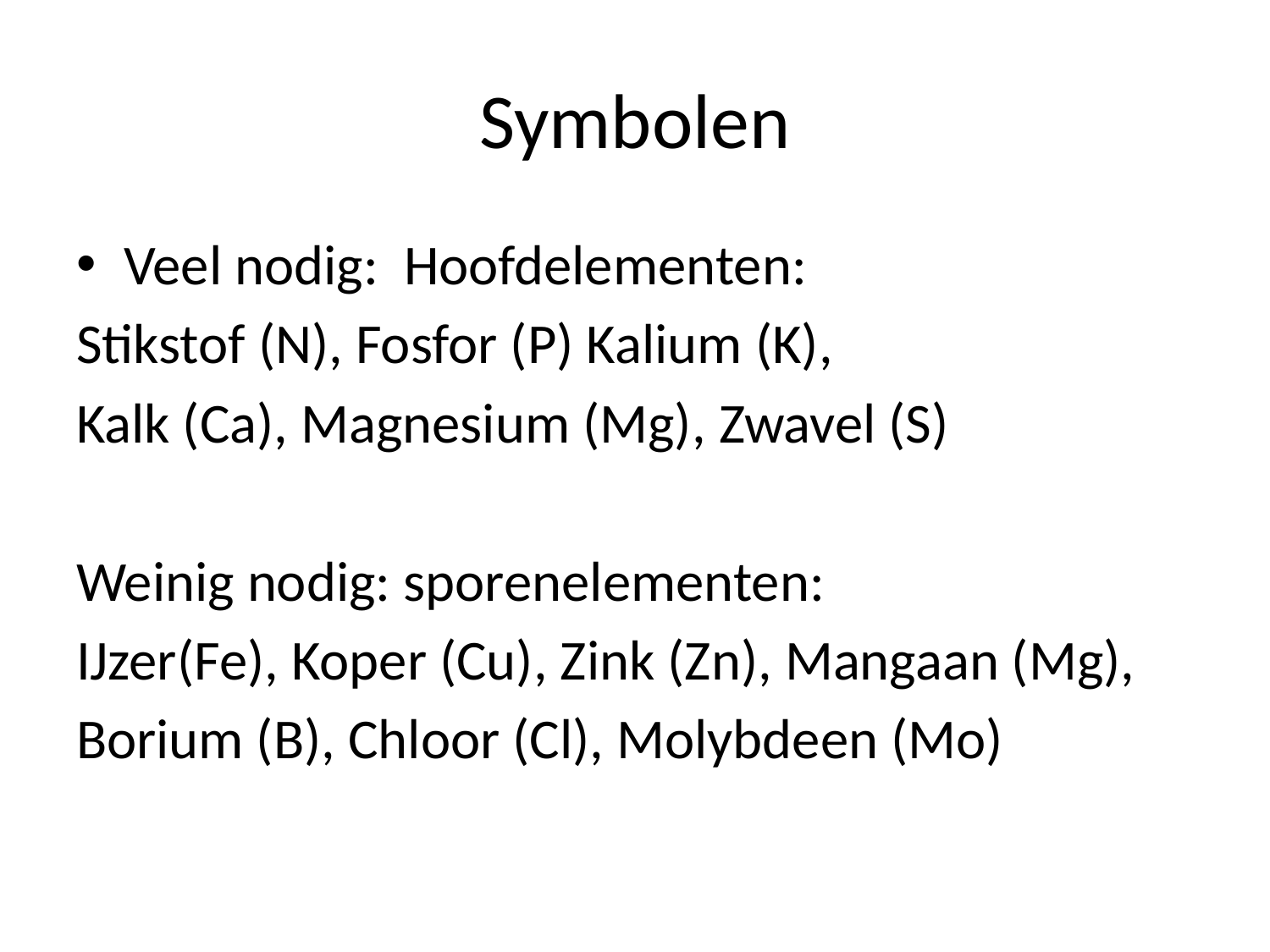

# Symbolen
Veel nodig:  Hoofdelementen:
Stikstof (N), Fosfor (P) Kalium (K),
Kalk (Ca), Magnesium (Mg), Zwavel (S)

Weinig nodig: sporenelementen:
IJzer(Fe), Koper (Cu), Zink (Zn), Mangaan (Mg),
Borium (B), Chloor (Cl), Molybdeen (Mo)